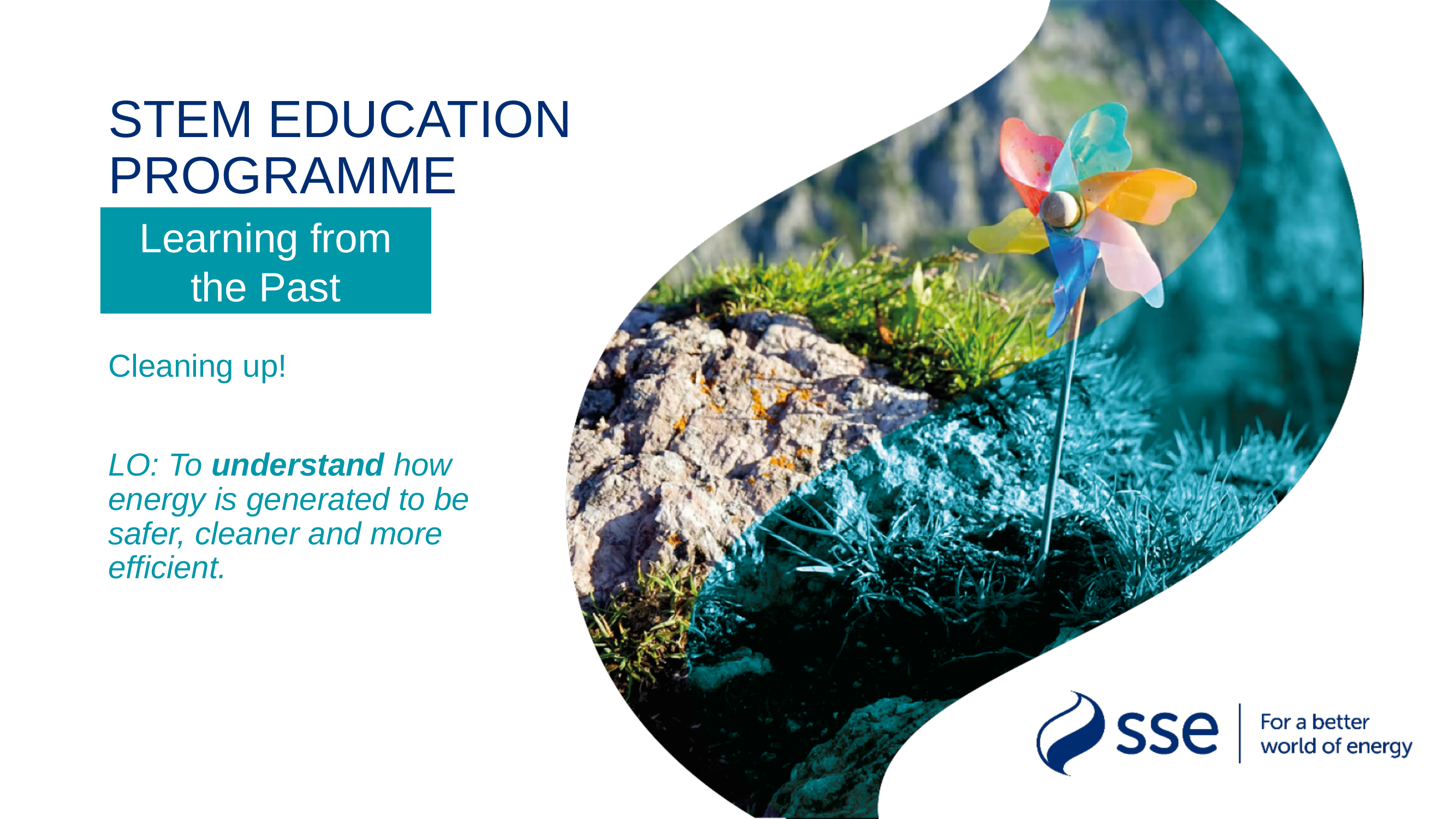

STEM EDUCATION PROGRAMME

Learning from the Past
Cleaning up!

LO: To understand how energy is generated to be safer, cleaner and more efficient.